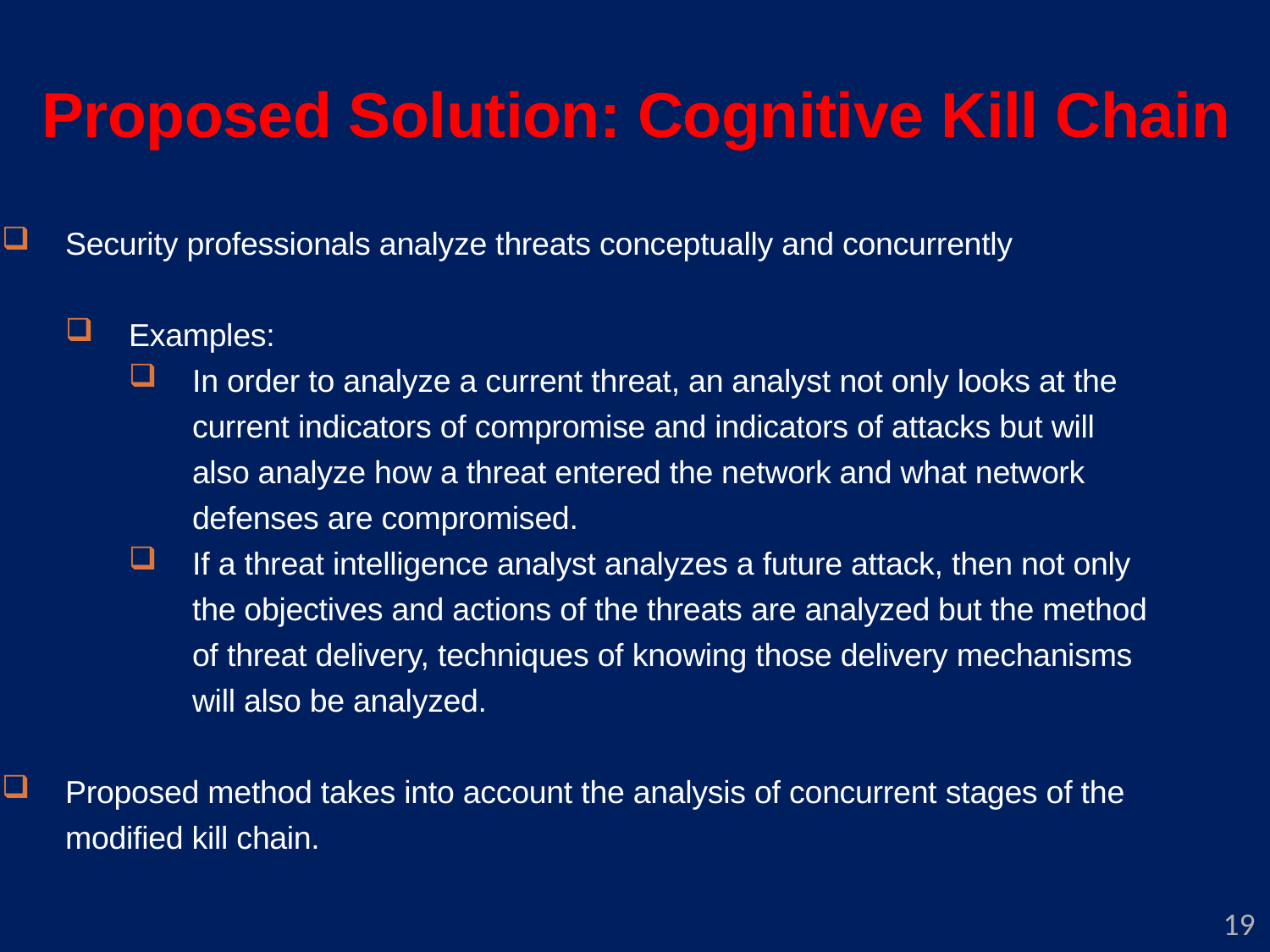

Proposed Solution: Cognitive Kill Chain
Security professionals analyze threats conceptually and concurrently

Examples:
In order to analyze a current threat, an analyst not only looks at the current indicators of compromise and indicators of attacks but will also analyze how a threat entered the network and what network defenses are compromised.
If a threat intelligence analyst analyzes a future attack, then not only the objectives and actions of the threats are analyzed but the method of threat delivery, techniques of knowing those delivery mechanisms will also be analyzed.

Proposed method takes into account the analysis of concurrent stages of the modified kill chain.
19